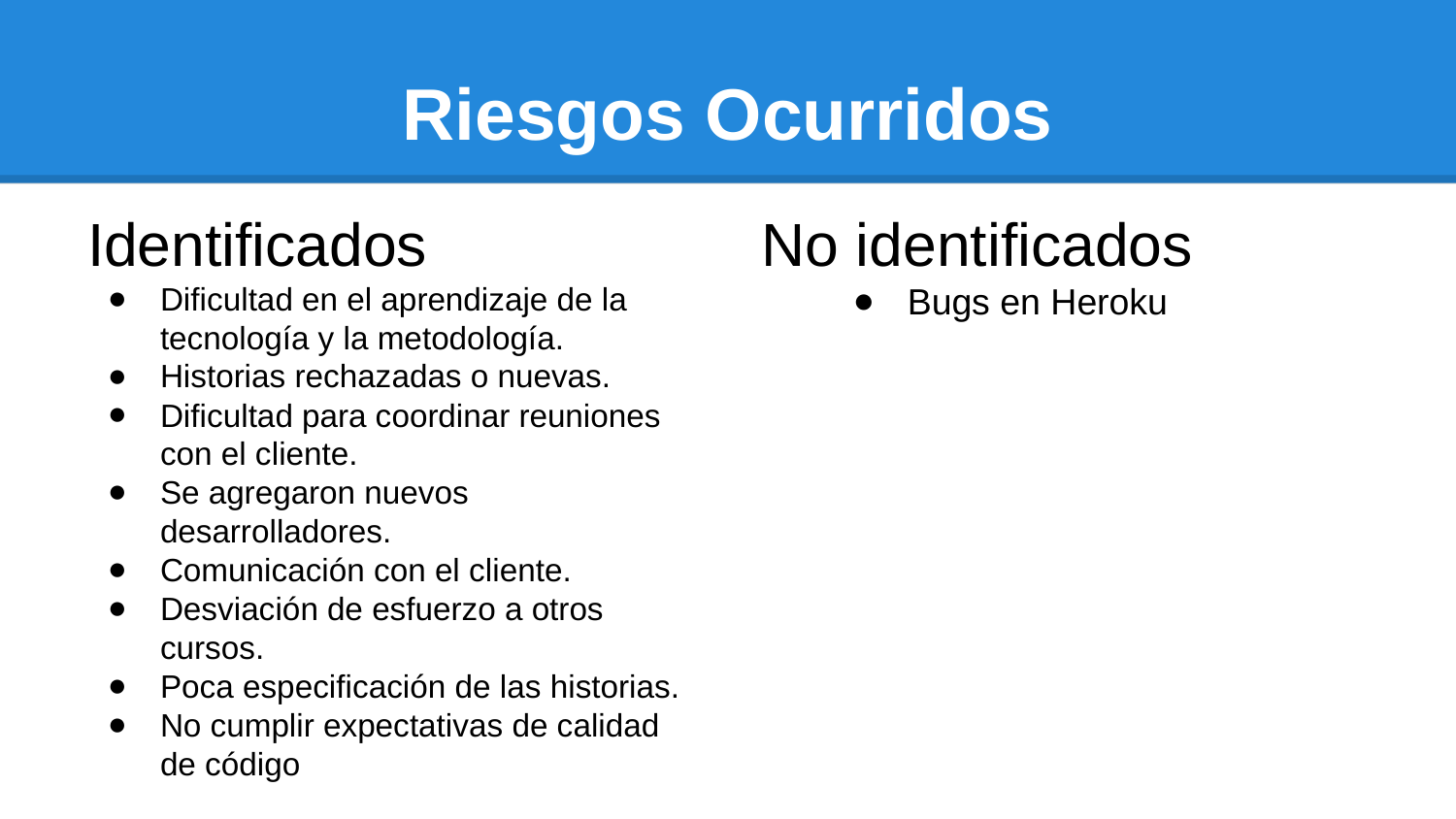

# Riesgos Ocurridos
Identificados
Dificultad en el aprendizaje de la tecnología y la metodología.
Historias rechazadas o nuevas.
Dificultad para coordinar reuniones con el cliente.
Se agregaron nuevos desarrolladores.
Comunicación con el cliente.
Desviación de esfuerzo a otros cursos.
Poca especificación de las historias.
No cumplir expectativas de calidad de código
No identificados
Bugs en Heroku